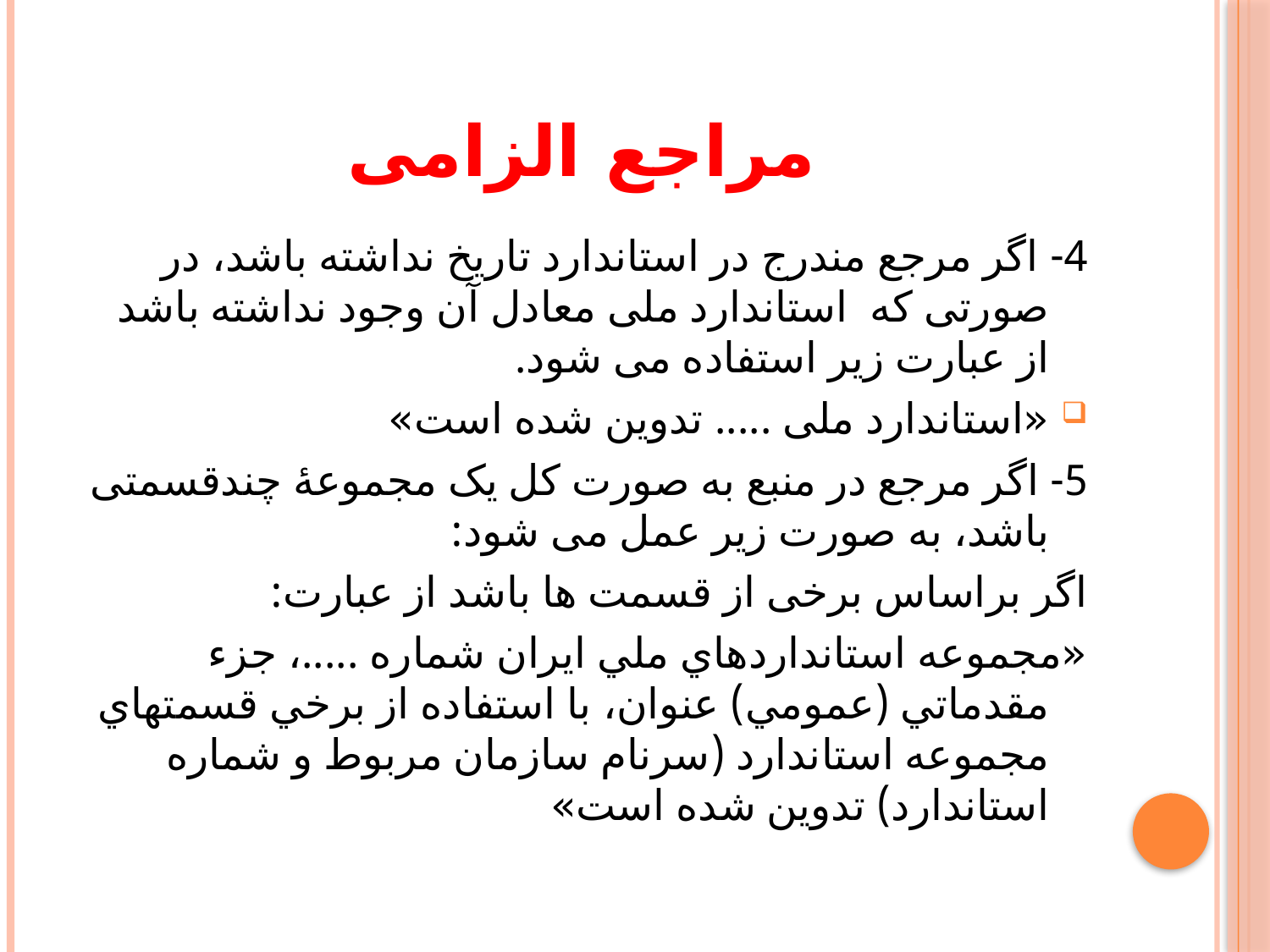

# مراجع الزامی
4- اگر مرجع مندرج در استاندارد تاریخ نداشته باشد، در صورتی که  استاندارد ملی معادل آن وجود نداشته باشد از عبارت زیر استفاده می شود.
«استاندارد ملی ..... تدوین شده است»
5- اگر مرجع در منبع به صورت کل یک مجموعۀ چندقسمتی باشد، به صورت زیر عمل می شود:
اگر براساس برخی از قسمت ها باشد از عبارت:
«مجموعه استانداردهاي ملي ايران شماره .....، جزء مقدماتي (عمومي) عنوان، با استفاده از برخي قسمتهاي مجموعه استاندارد (سرنام سازمان مربوط و شماره استاندارد) تدوين شده است»